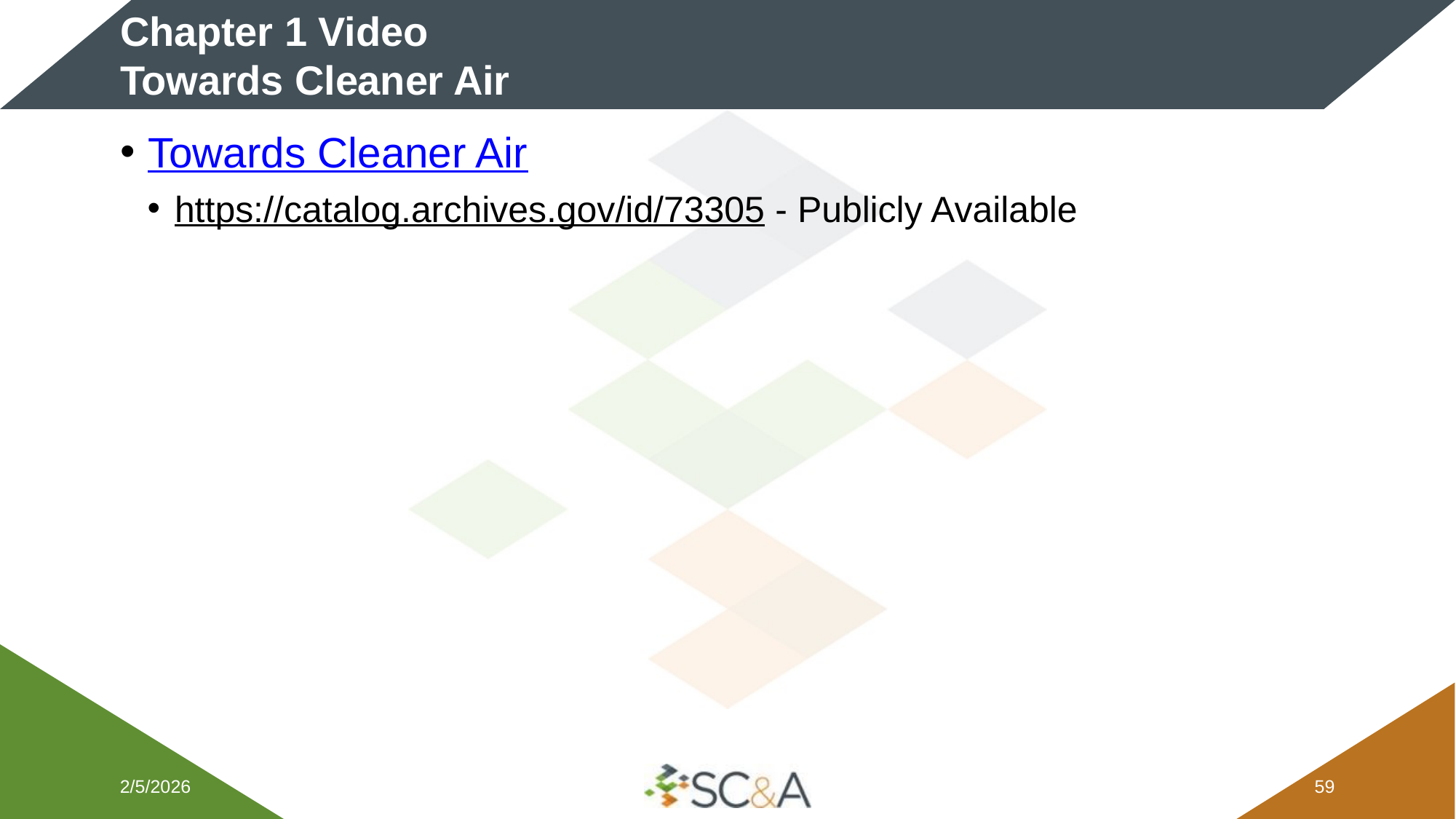

# Chapter 1 Video Towards Cleaner Air
Towards Cleaner Air
https://catalog.archives.gov/id/73305 - Publicly Available
2/5/2026
59